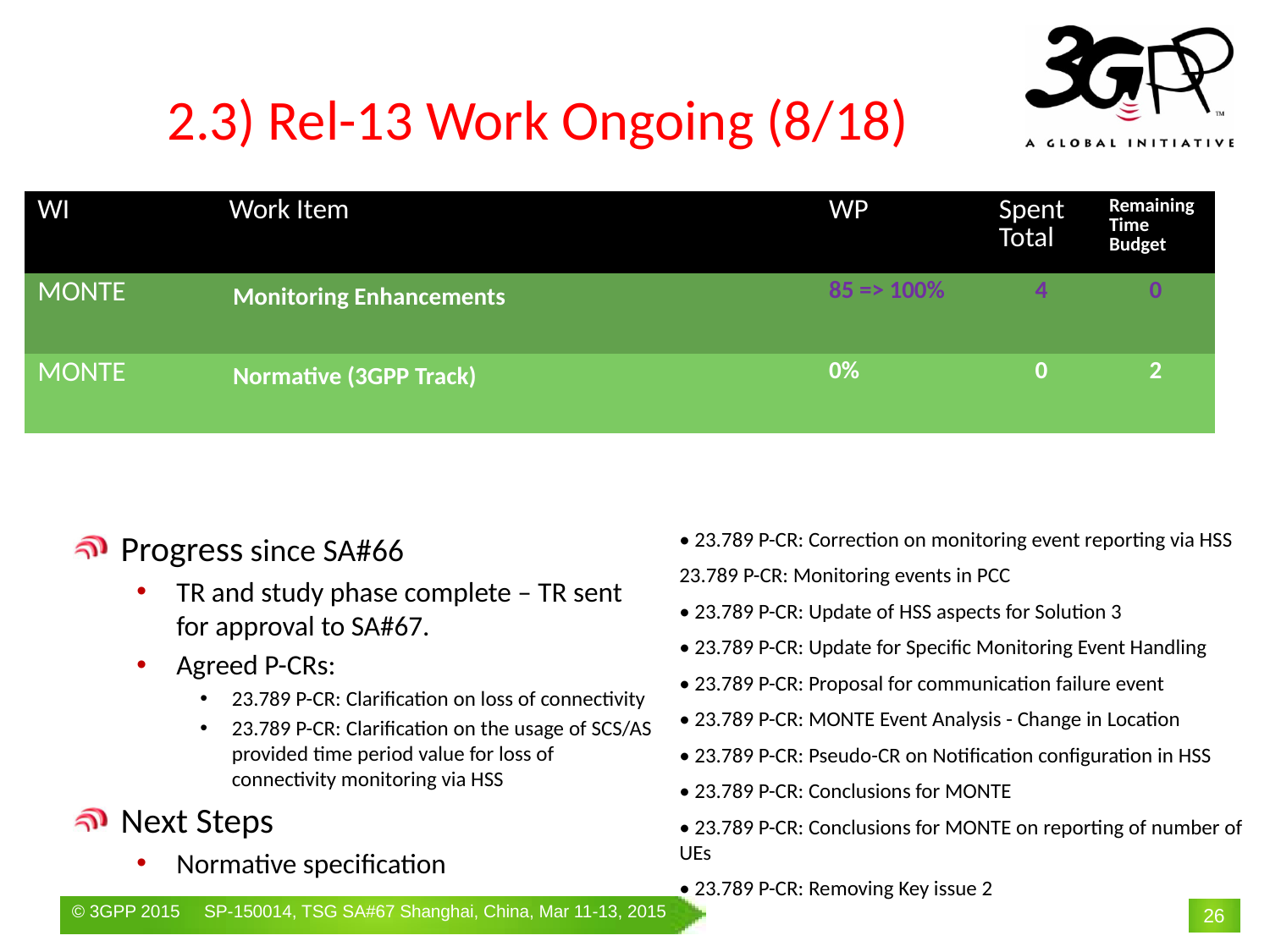

# 2.3) Rel-13 Work Ongoing (8/18)
| WI | Work Item | WP | Spent Total | Remaining Time Budget |
| --- | --- | --- | --- | --- |
| MONTE | Monitoring Enhancements | 85 => 100% | 4 | 0 |
| MONTE | Normative (3GPP Track) | 0% | 0 | 2 |
Progress since SA#66
TR and study phase complete – TR sent for approval to SA#67.
Agreed P-CRs:
23.789 P-CR: Clarification on loss of connectivity
23.789 P-CR: Clarification on the usage of SCS/AS provided time period value for loss of connectivity monitoring via HSS
Next Steps
Normative specification
• 23.789 P-CR: Correction on monitoring event reporting via HSS
23.789 P-CR: Monitoring events in PCC
• 23.789 P-CR: Update of HSS aspects for Solution 3
• 23.789 P-CR: Update for Specific Monitoring Event Handling
• 23.789 P-CR: Proposal for communication failure event
• 23.789 P-CR: MONTE Event Analysis - Change in Location
• 23.789 P-CR: Pseudo-CR on Notification configuration in HSS
• 23.789 P-CR: Conclusions for MONTE
• 23.789 P-CR: Conclusions for MONTE on reporting of number of UEs
• 23.789 P-CR: Removing Key issue 2